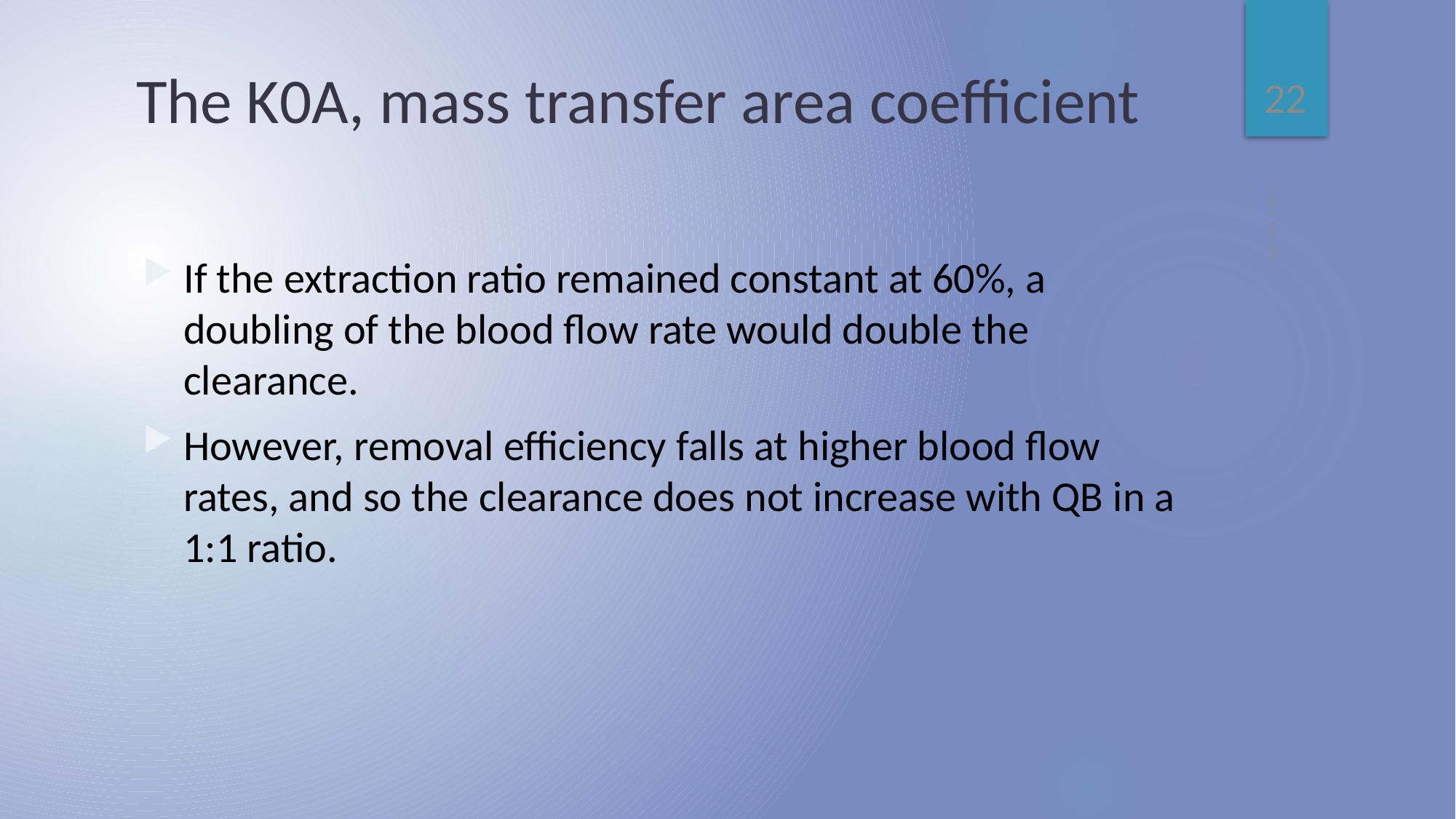

22
# The K0A, mass transfer area coefficient
1401.04.09
If the extraction ratio remained constant at 60%, a doubling of the blood flow rate would double the clearance.
However, removal efficiency falls at higher blood flow rates, and so the clearance does not increase with QB in a 1:1 ratio.